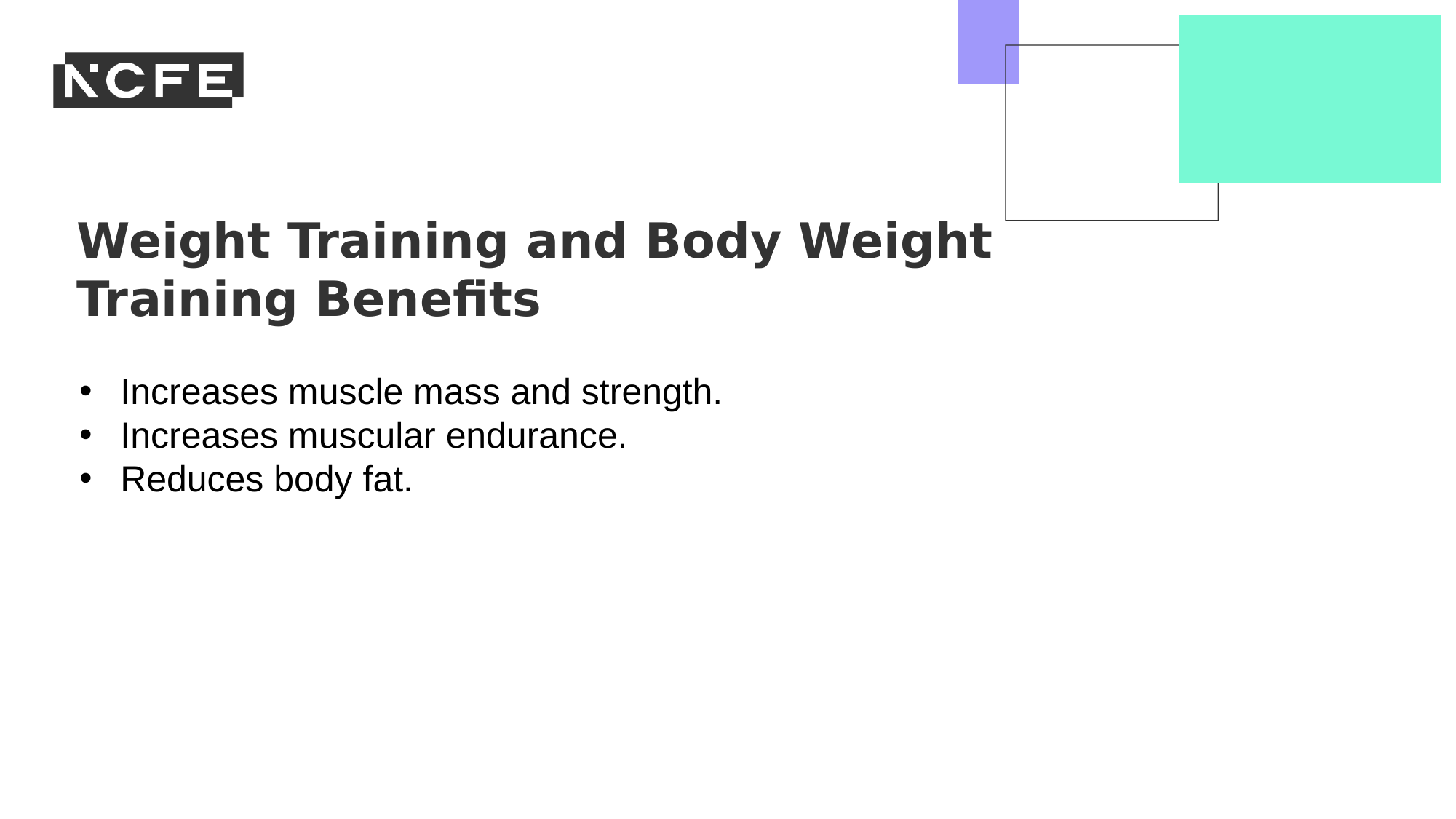

Weight Training and Body Weight Training Benefits
Increases muscle mass and strength.
Increases muscular endurance.
Reduces body fat.